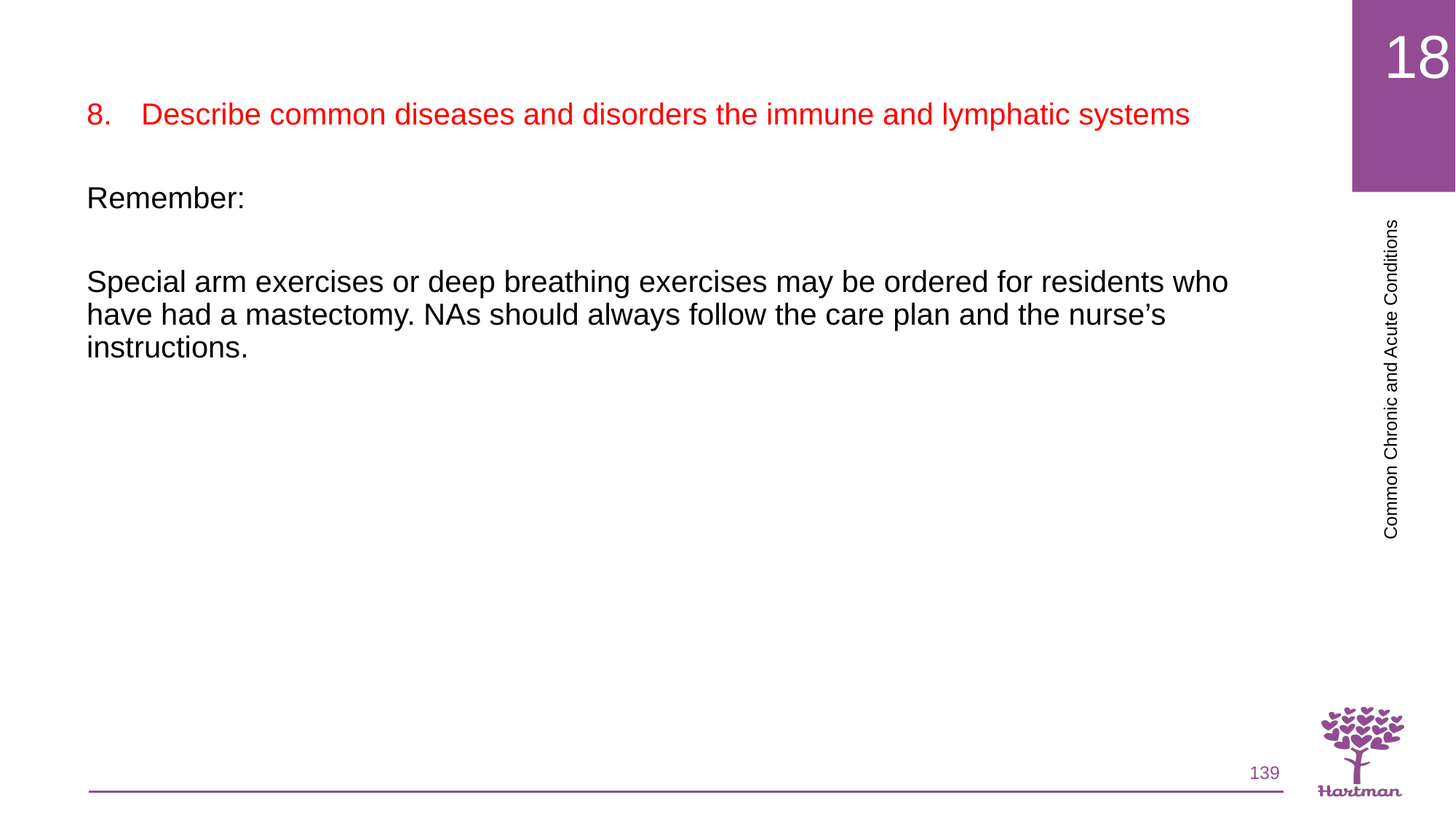

Describe common diseases and disorders the immune and lymphatic systems

Remember:

Special arm exercises or deep breathing exercises may be ordered for residents who have had a mastectomy. NAs should always follow the care plan and the nurse’s instructions.

139